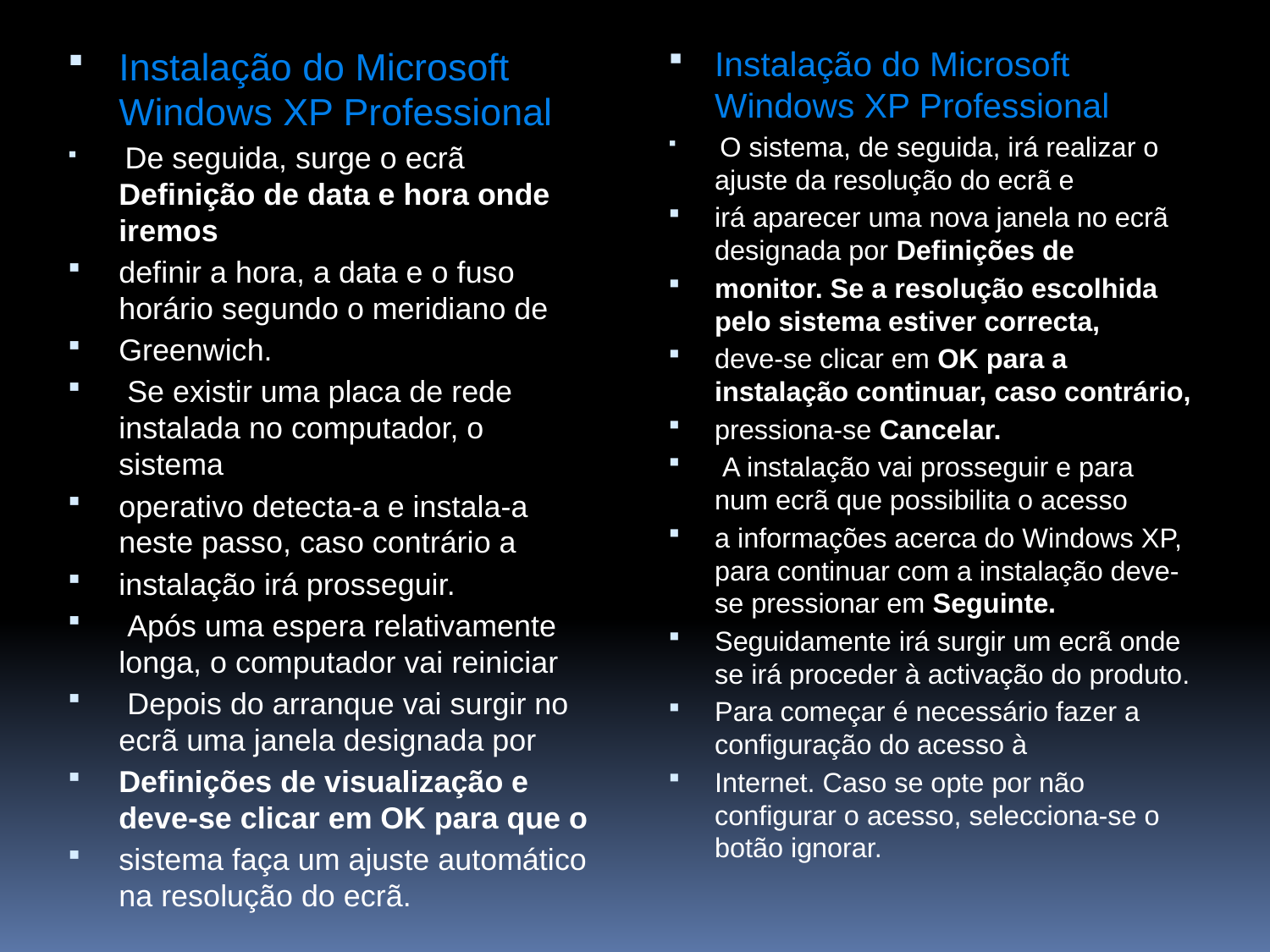

Instalação do Microsoft Windows XP Professional
 De seguida, surge o ecrã Definição de data e hora onde iremos
definir a hora, a data e o fuso horário segundo o meridiano de
Greenwich.
 Se existir uma placa de rede instalada no computador, o sistema
operativo detecta-a e instala-a neste passo, caso contrário a
instalação irá prosseguir.
 Após uma espera relativamente longa, o computador vai reiniciar
 Depois do arranque vai surgir no ecrã uma janela designada por
Definições de visualização e deve-se clicar em OK para que o
sistema faça um ajuste automático na resolução do ecrã.
Instalação do Microsoft Windows XP Professional
 O sistema, de seguida, irá realizar o ajuste da resolução do ecrã e
irá aparecer uma nova janela no ecrã designada por Definições de
monitor. Se a resolução escolhida pelo sistema estiver correcta,
deve-se clicar em OK para a instalação continuar, caso contrário,
pressiona-se Cancelar.
 A instalação vai prosseguir e para num ecrã que possibilita o acesso
a informações acerca do Windows XP, para continuar com a instalação deve-se pressionar em Seguinte.
Seguidamente irá surgir um ecrã onde se irá proceder à activação do produto.
Para começar é necessário fazer a configuração do acesso à
Internet. Caso se opte por não configurar o acesso, selecciona-se o  botão ignorar.